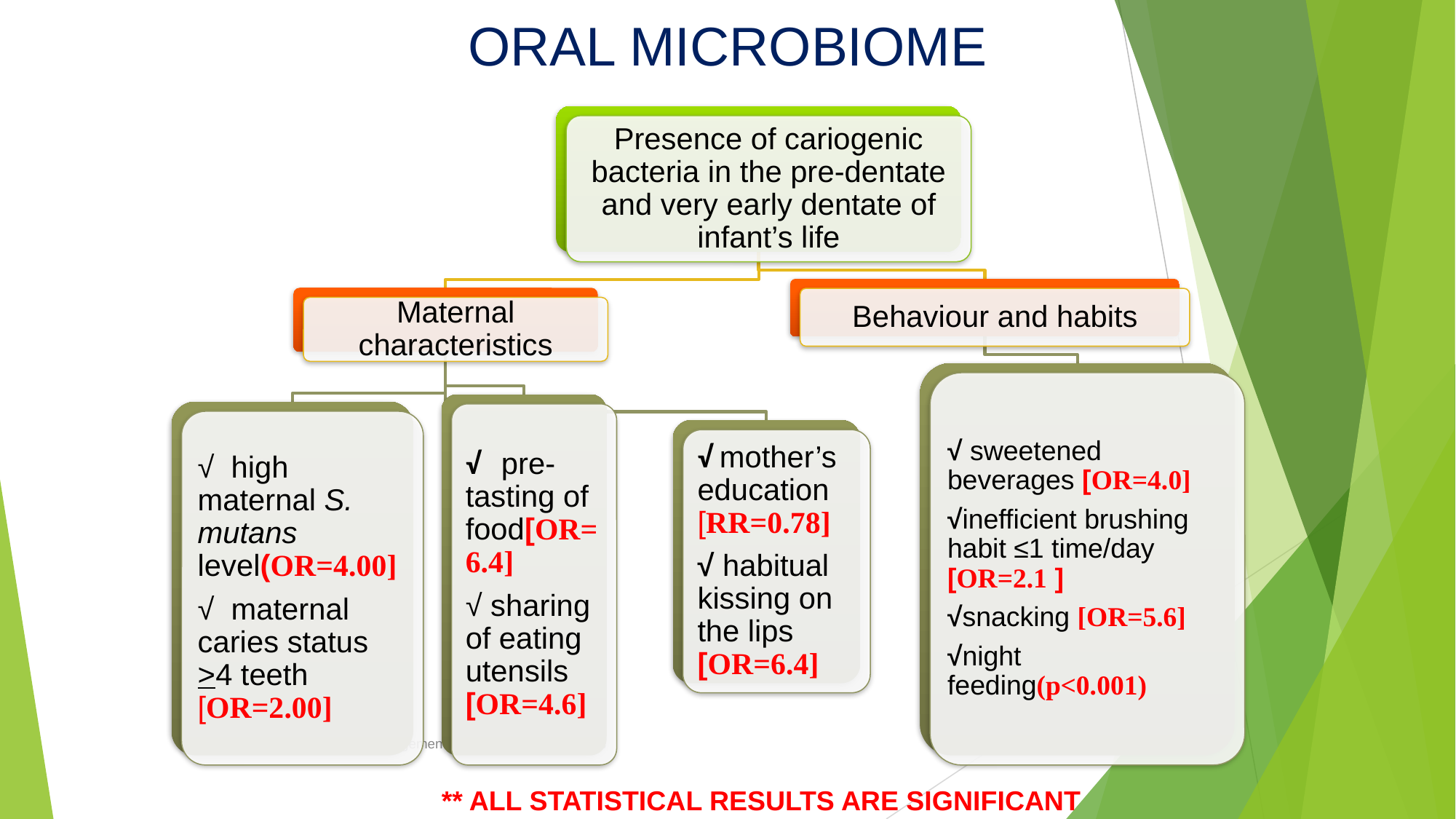

# ORAL MICROBIOME

Presence of cariogenic bacteria in the pre-dentate and very early dentate of infant’s life

Behaviour and habits

Maternal characteristics

√ sweetened beverages [OR=4.0]
√inefficient brushing habit ≤1 time/day [OR=2.1 ]
√snacking [OR=5.6]
√night feeding(p<0.001)

√   pre-tasting of food[OR=6.4]
√ sharing of eating utensils [OR=4.6]

√  high maternal S. mutans level(OR=4.00]
√  maternal caries status >4 teeth [OR=2.00]

√ mother’s education [RR=0.78]
√ habitual kissing on the lips [OR=6.4]
ToT CPG Management of Early Childhood Caries
** ALL STATISTICAL RESULTS ARE SIGNIFICANT